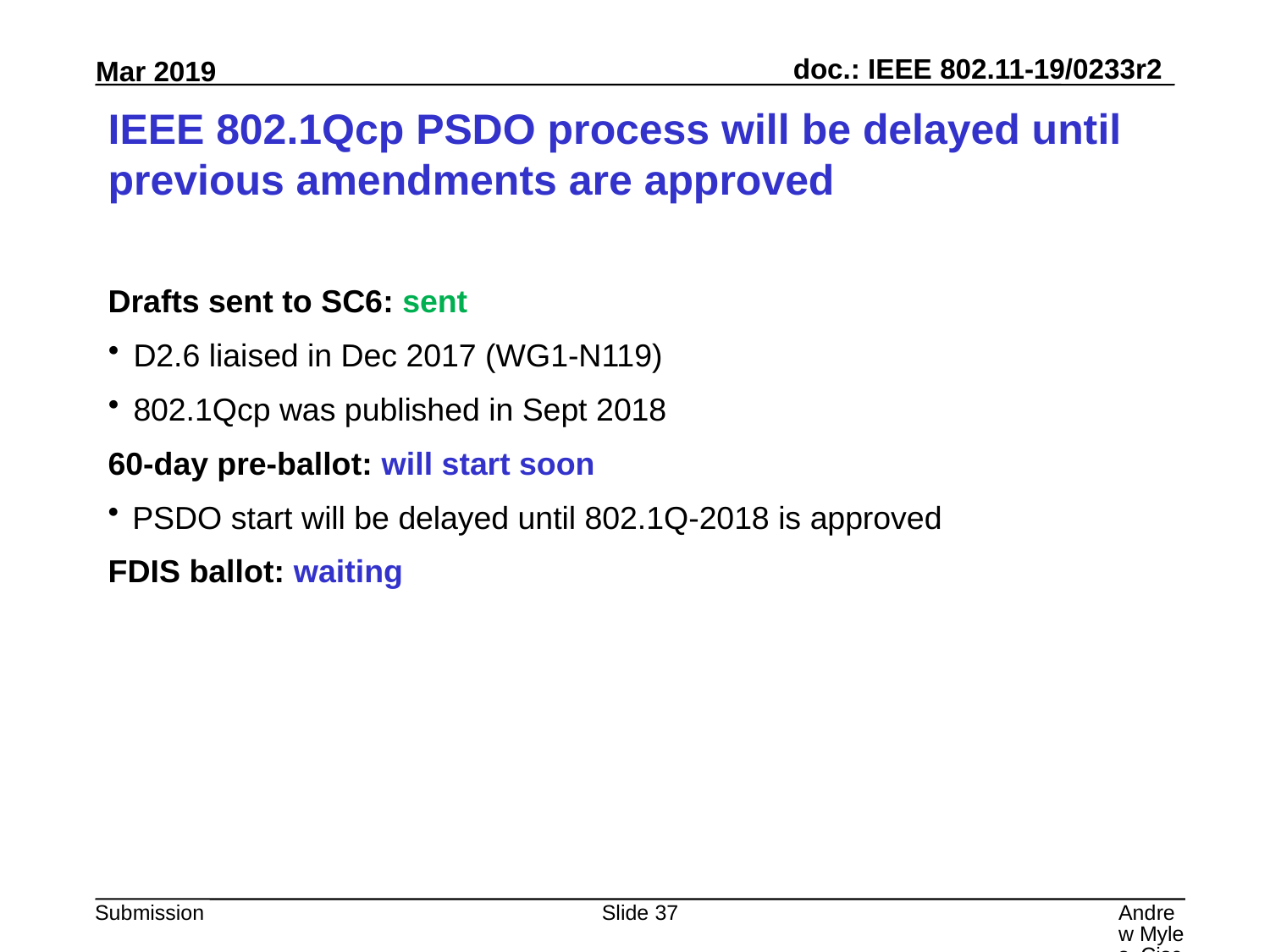

# IEEE 802.1Qcp PSDO process will be delayed until previous amendments are approved
Drafts sent to SC6: sent
D2.6 liaised in Dec 2017 (WG1-N119)
802.1Qcp was published in Sept 2018
60-day pre-ballot: will start soon
PSDO start will be delayed until 802.1Q-2018 is approved
FDIS ballot: waiting
Slide 37
Andrew Myles, Cisco